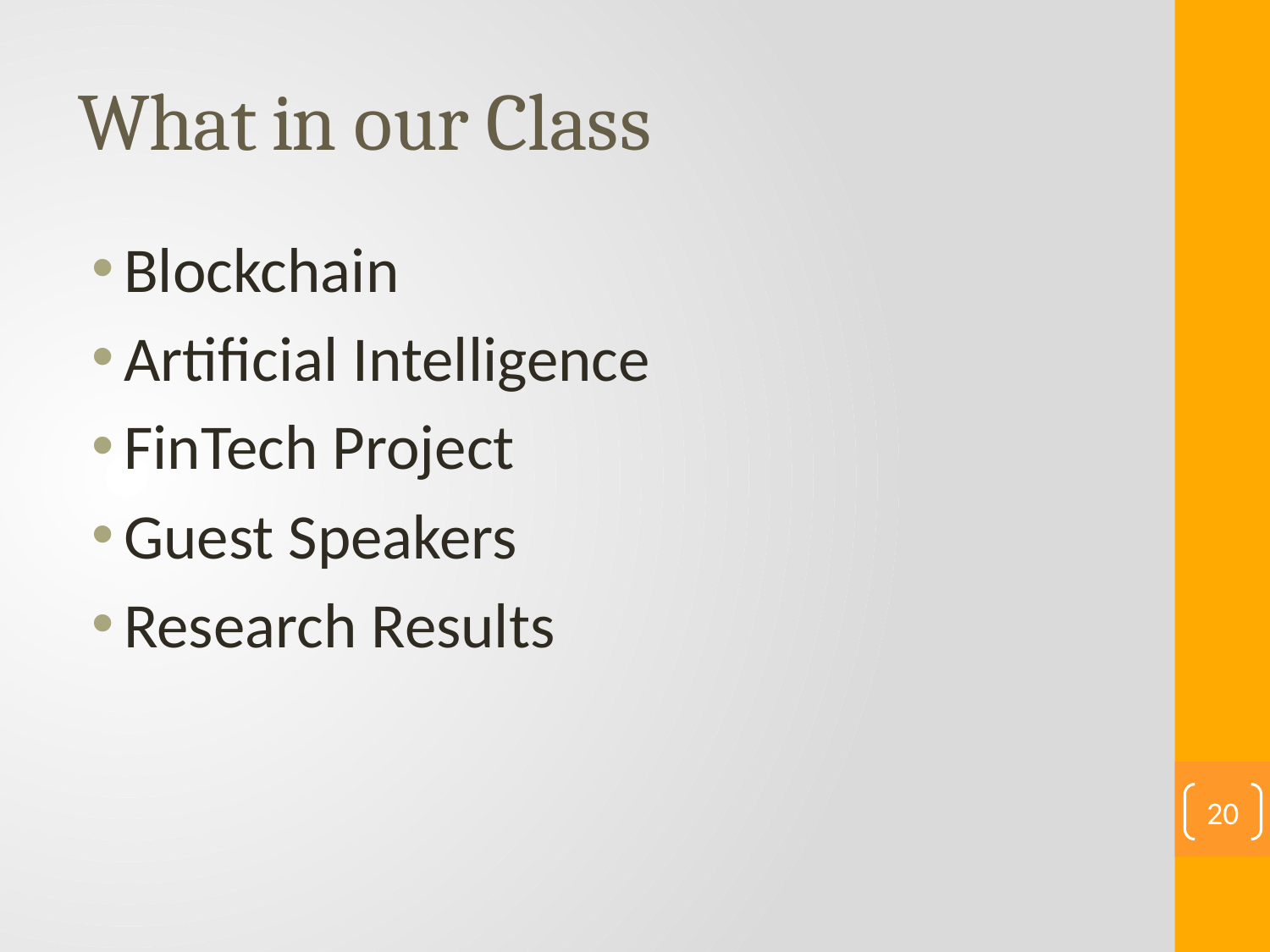

# What in our Class
Blockchain
Artificial Intelligence
FinTech Project
Guest Speakers
Research Results

20